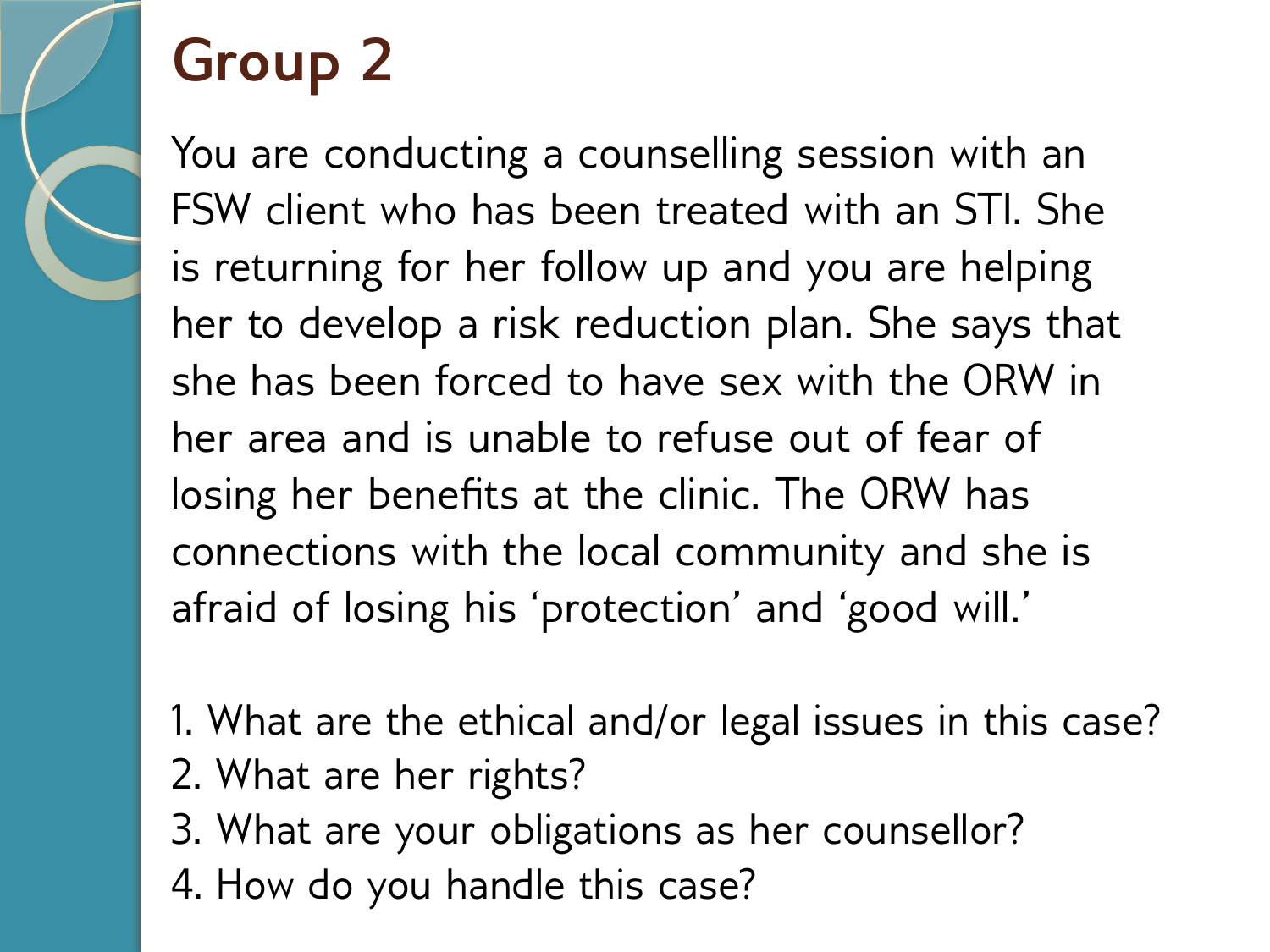

# Group 2
You are conducting a counselling session with an
FSW client who has been treated with an STI. She
is returning for her follow up and you are helping
her to develop a risk reduction plan. She says that
she has been forced to have sex with the ORW in
her area and is unable to refuse out of fear of
losing her benefits at the clinic. The ORW has
connections with the local community and she is
afraid of losing his ‘protection’ and ‘good will.’

1. What are the ethical and/or legal issues in this case?
2. What are her rights?
3. What are your obligations as her counsellor?
4. How do you handle this case?